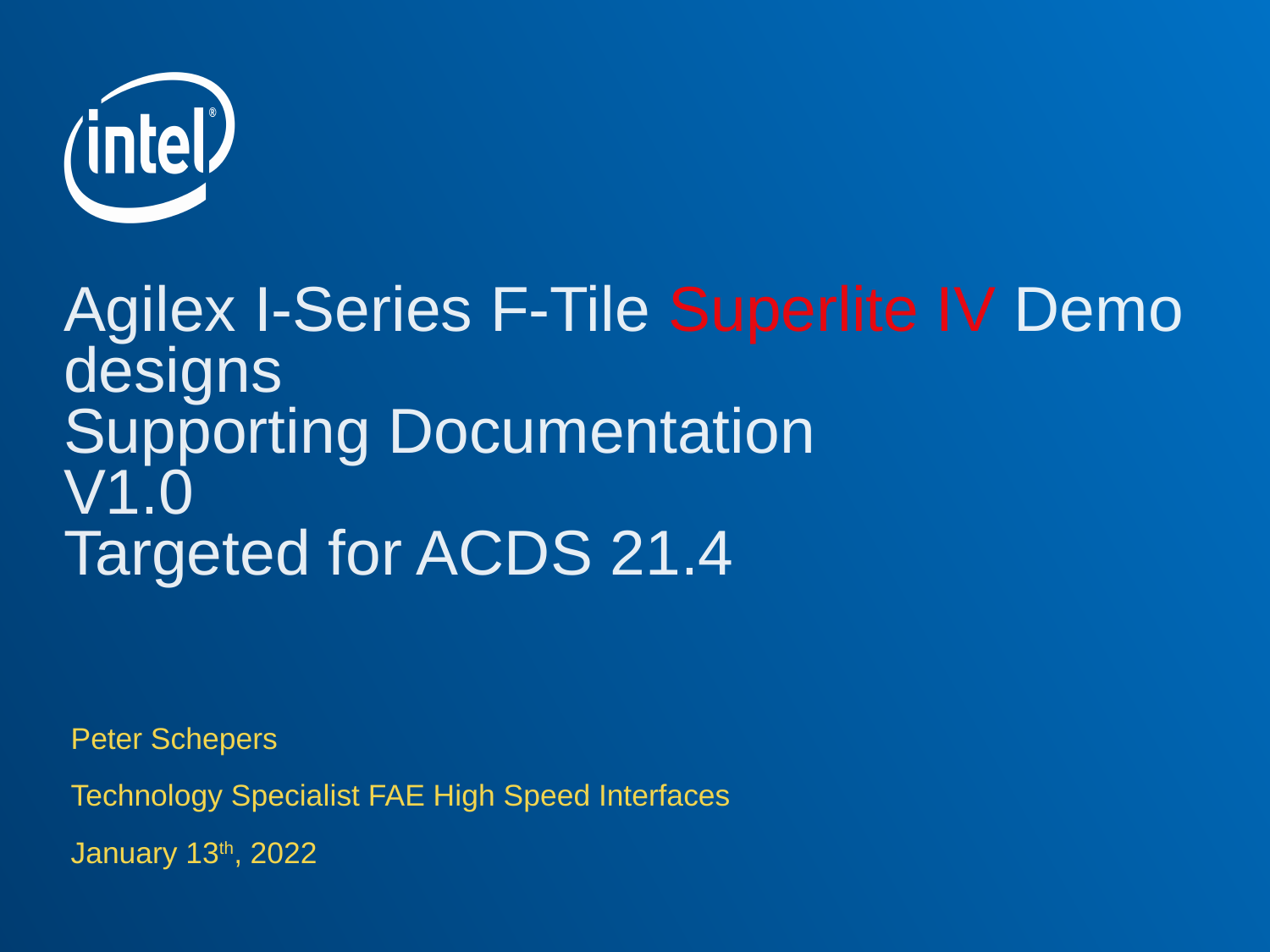

# Agilex I-Series F-Tile Superlite IV Demo designs Supporting Documentation V1.0 Targeted for ACDS 21.4
Peter Schepers
Technology Specialist FAE High Speed Interfaces
January 13th, 2022